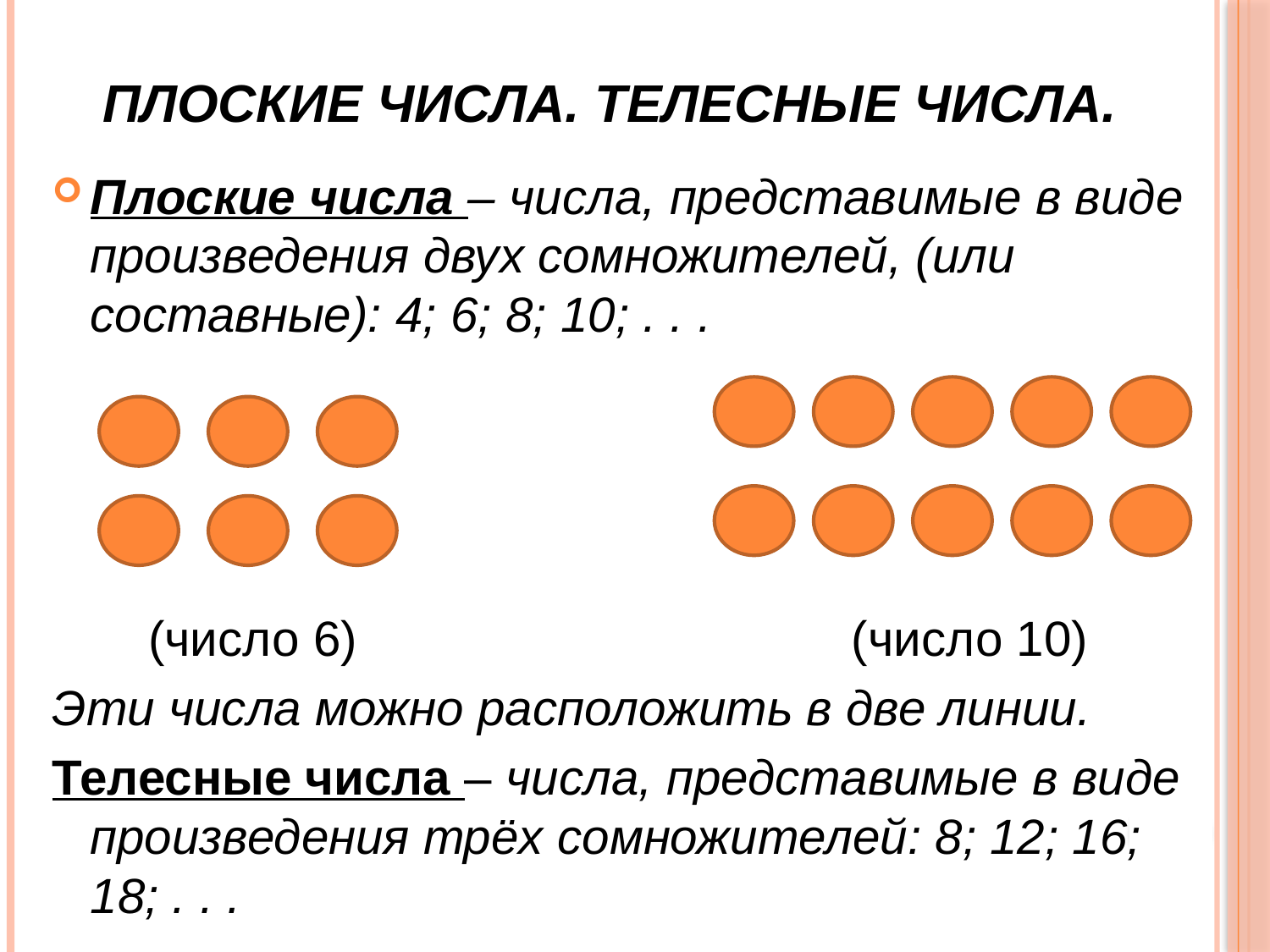

# Плоские числа. Телесные числа.
Плоские числа – числа, представимые в виде произведения двух сомножителей, (или составные): 4; 6; 8; 10; . . .

       (число 6)                                    (число 10)
Эти числа можно расположить в две линии.
Телесные числа – числа, представимые в виде произведения трёх сомножителей: 8; 12; 16; 18; . . .